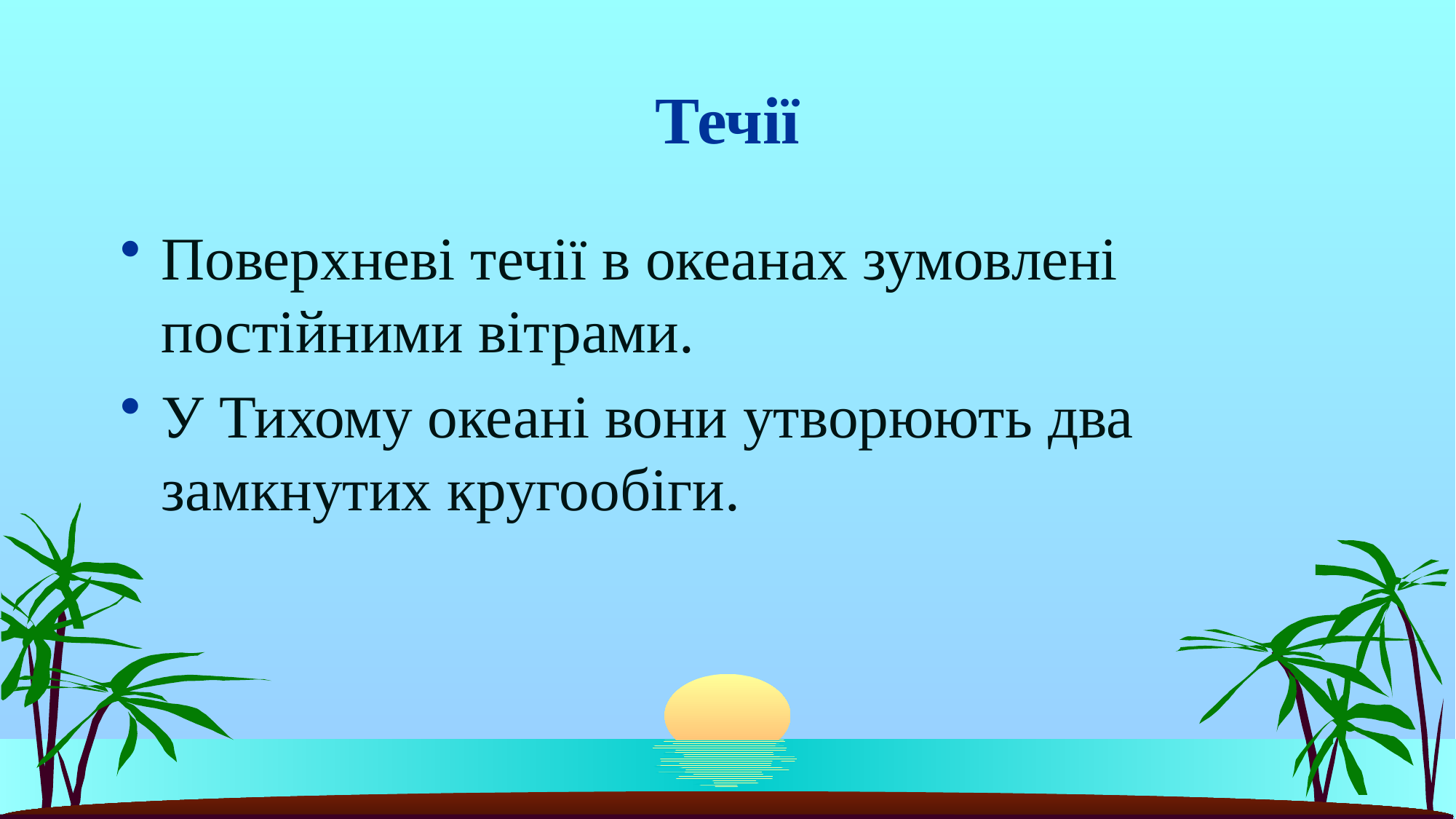

# Течії
Поверхневі течії в океанах зумовлені постійними вітрами.
У Тихому океані вони утворюють два замкнутих кругообіги.